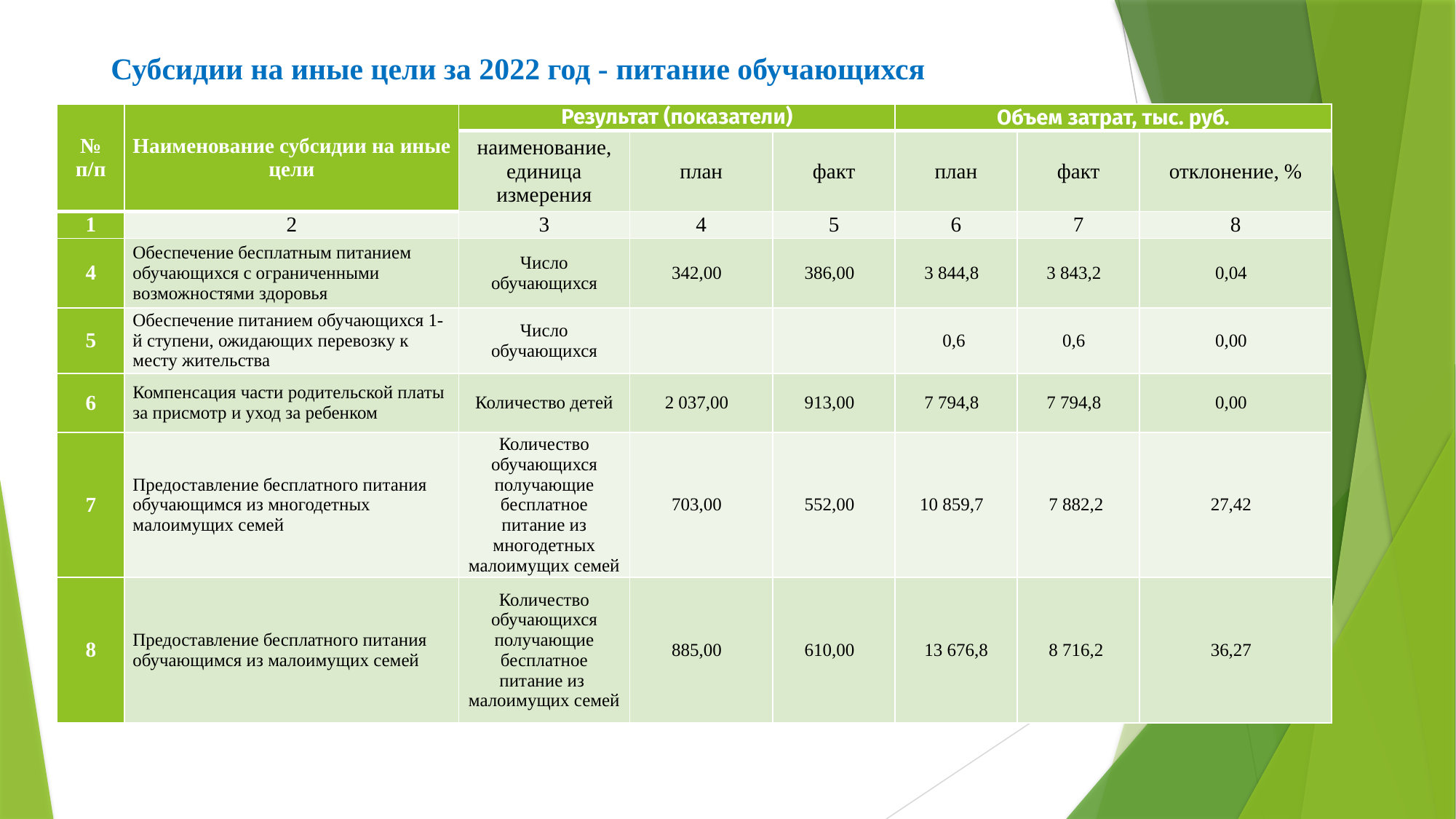

# Субсидии на иные цели за 2022 год - питание обучающихся
| № п/п | Наименование субсидии на иные цели | Результат (показатели) |  |  | Объем затрат, тыс. руб. |  |  |
| --- | --- | --- | --- | --- | --- | --- | --- |
|  |  | наименование, единица измерения | план | факт | план | факт | отклонение, % |
| 1 | 2 | 3 | 4 | 5 | 6 | 7 | 8 |
| 4 | Обеспечение бесплатным питанием обучающихся с ограниченными возможностями здоровья | Число обучающихся | 342,00 | 386,00 | 3 844,8 | 3 843,2 | 0,04 |
| 5 | Обеспечение питанием обучающихся 1-й ступени, ожидающих перевозку к месту жительства | Число обучающихся |  |  | 0,6 | 0,6 | 0,00 |
| 6 | Компенсация части родительской платы за присмотр и уход за ребенком | Количество детей | 2 037,00 | 913,00 | 7 794,8 | 7 794,8 | 0,00 |
| 7 | Предоставление бесплатного питания обучающимся из многодетных малоимущих семей | Количество обучающихся получающие бесплатное питание из многодетных малоимущих семей | 703,00 | 552,00 | 10 859,7 | 7 882,2 | 27,42 |
| 8 | Предоставление бесплатного питания обучающимся из малоимущих семей | Количество обучающихся получающие бесплатное питание из малоимущих семей | 885,00 | 610,00 | 13 676,8 | 8 716,2 | 36,27 |